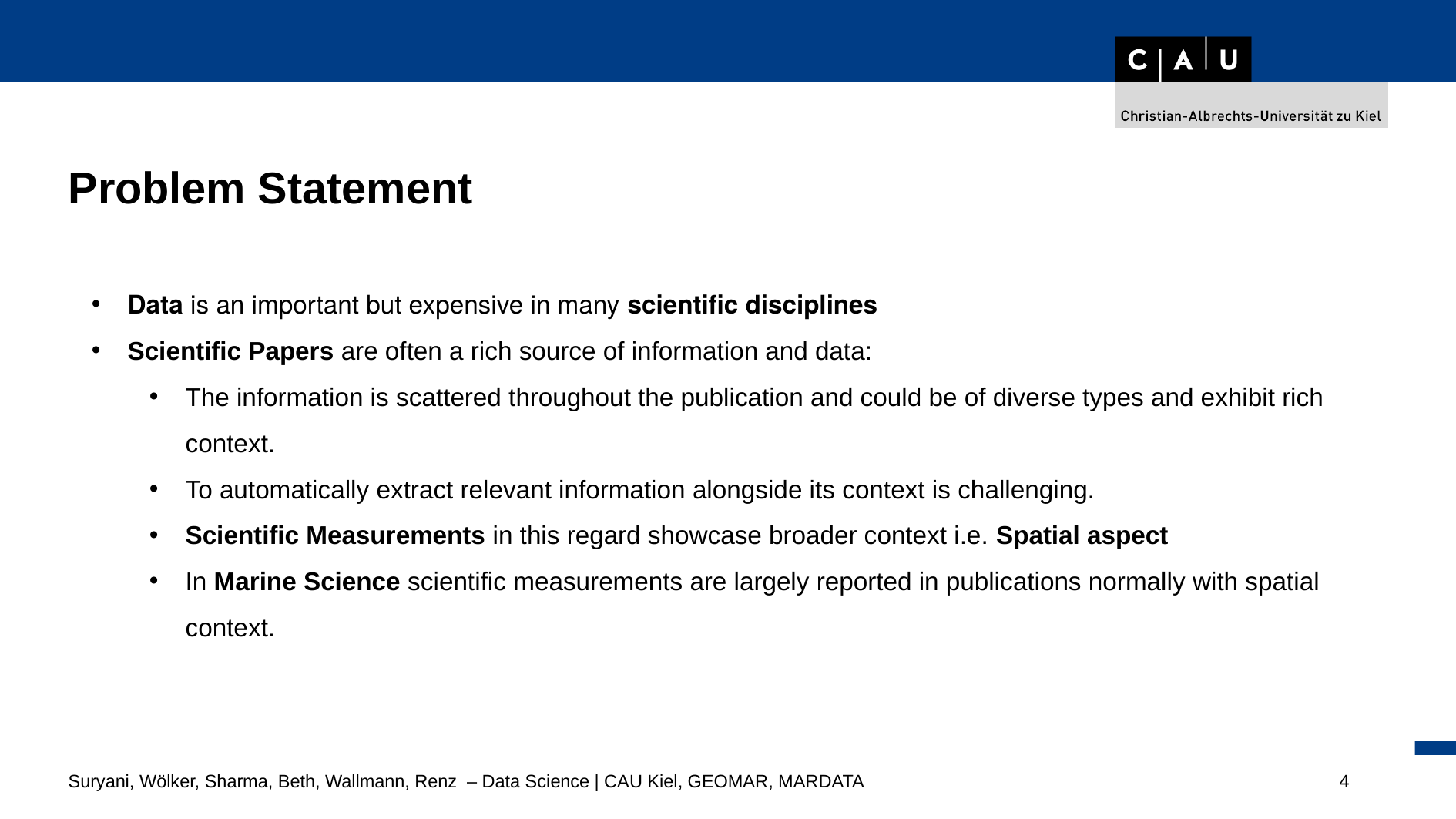

Problem Statement
Data is an important but expensive in many scientific disciplines
Scientific Papers are often a rich source of information and data:
The information is scattered throughout the publication and could be of diverse types and exhibit rich context.
To automatically extract relevant information alongside its context is challenging.
Scientific Measurements in this regard showcase broader context i.e. Spatial aspect
In Marine Science scientific measurements are largely reported in publications normally with spatial context.
Suryani, Wölker, Sharma, Beth, Wallmann, Renz  – Data Science | CAU Kiel, GEOMAR, MARDATA					4